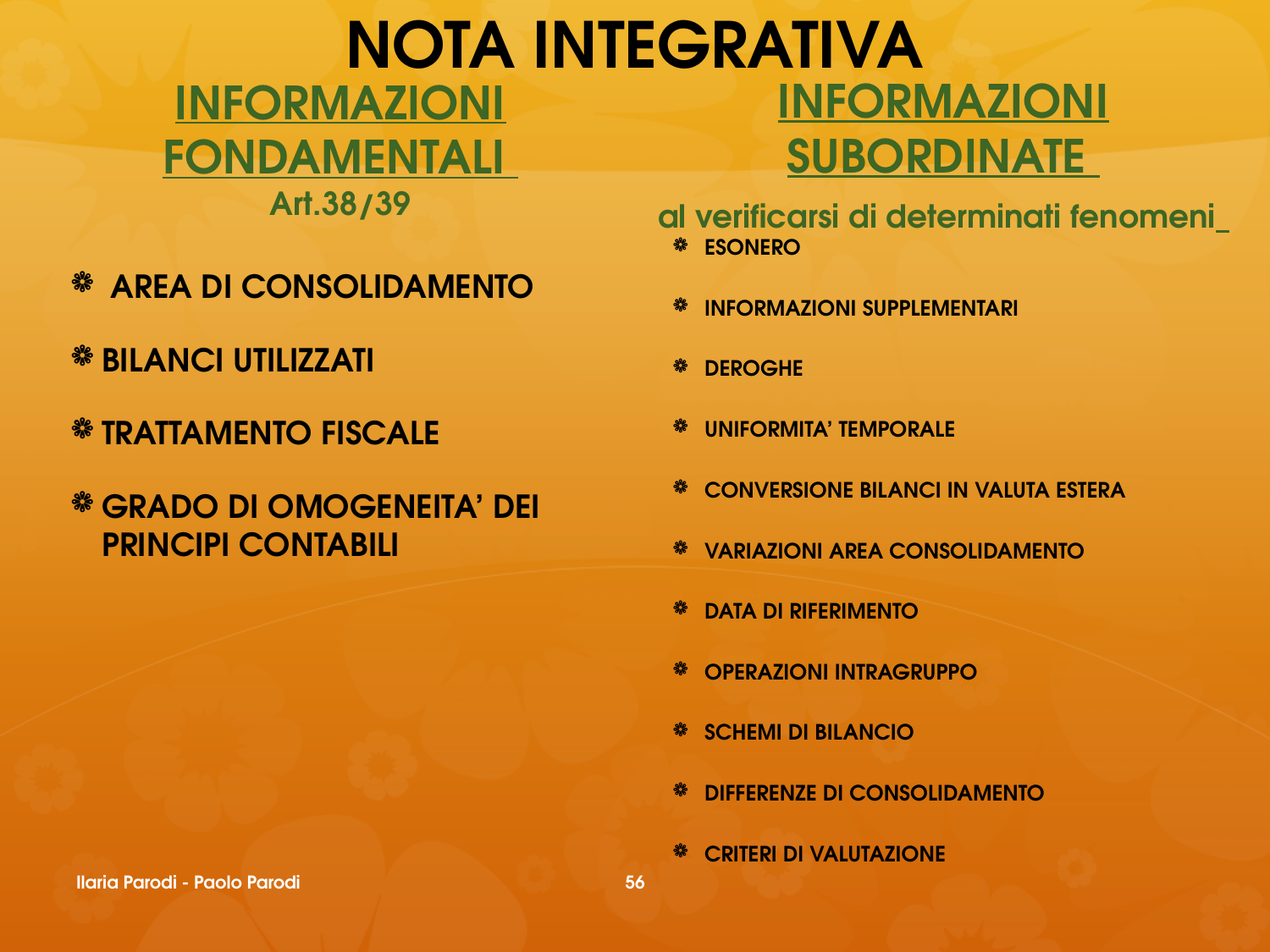

# NOTA INTEGRATIVA
INFORMAZIONI SUBORDINATE
al verificarsi di determinati fenomeni
INFORMAZIONI FONDAMENTALI
Art.38/39
ESONERO
INFORMAZIONI SUPPLEMENTARI
DEROGHE
UNIFORMITA’ TEMPORALE
CONVERSIONE BILANCI IN VALUTA ESTERA
VARIAZIONI AREA CONSOLIDAMENTO
DATA DI RIFERIMENTO
OPERAZIONI INTRAGRUPPO
SCHEMI DI BILANCIO
DIFFERENZE DI CONSOLIDAMENTO
CRITERI DI VALUTAZIONE

 AREA DI CONSOLIDAMENTO
BILANCI UTILIZZATI
TRATTAMENTO FISCALE
GRADO DI OMOGENEITA’ DEI PRINCIPI CONTABILI
Ilaria Parodi - Paolo Parodi
56